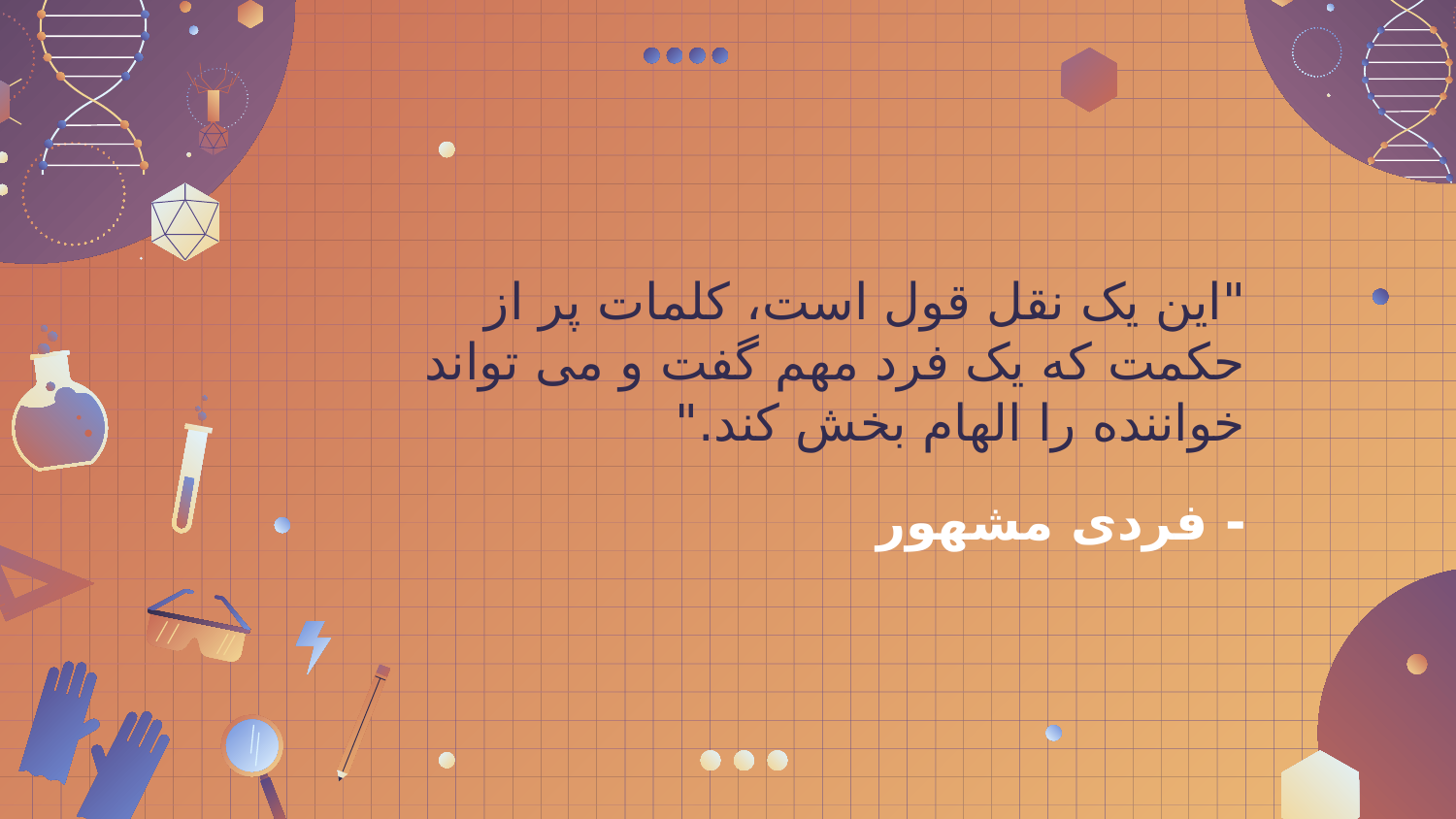

"این یک نقل قول است، کلمات پر از حکمت که یک فرد مهم گفت و می تواند خواننده را الهام بخش کند."
# - فردی مشهور